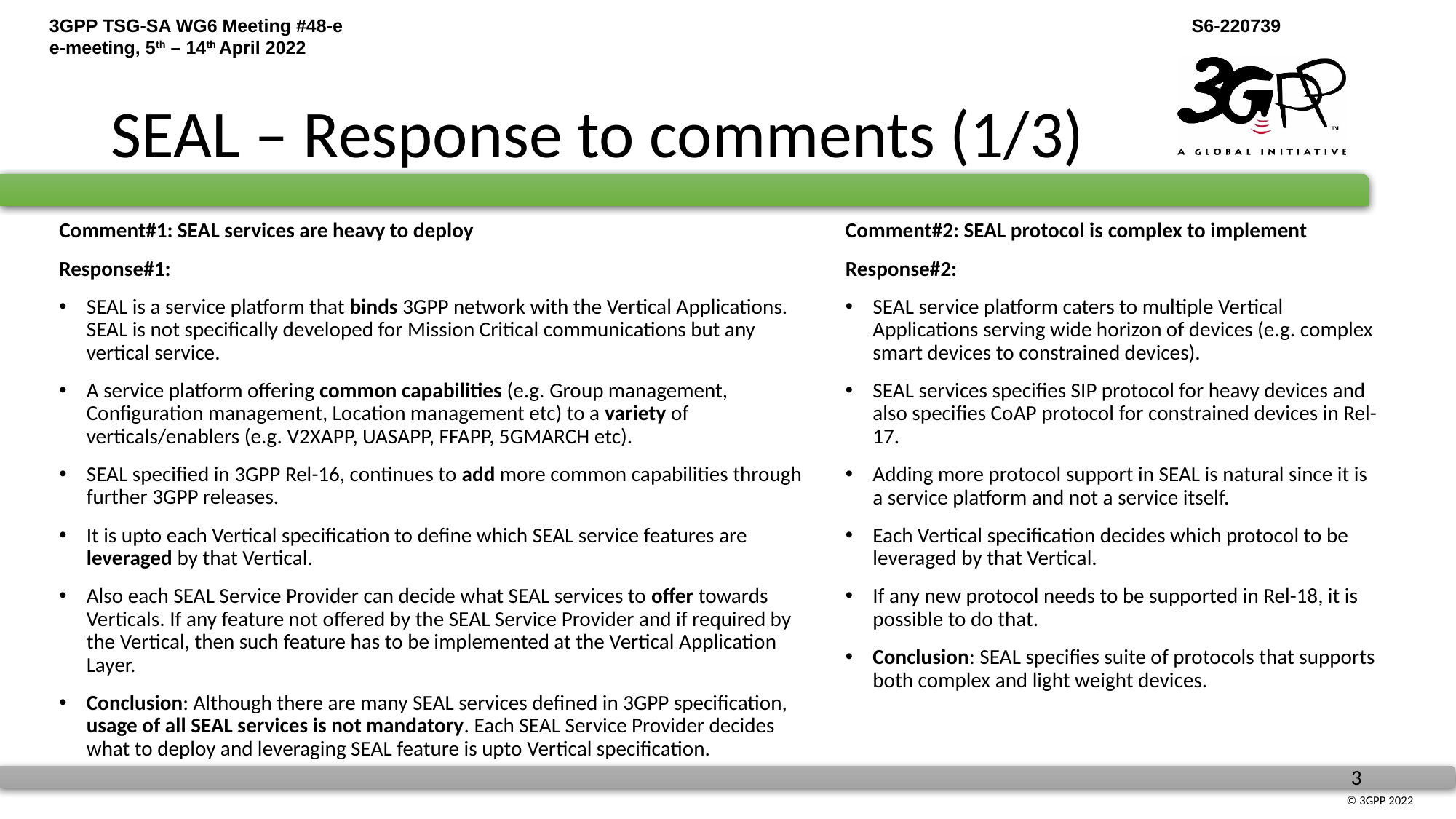

# SEAL – Response to comments (1/3)
Comment#1: SEAL services are heavy to deploy
Response#1:
SEAL is a service platform that binds 3GPP network with the Vertical Applications. SEAL is not specifically developed for Mission Critical communications but any vertical service.
A service platform offering common capabilities (e.g. Group management, Configuration management, Location management etc) to a variety of verticals/enablers (e.g. V2XAPP, UASAPP, FFAPP, 5GMARCH etc).
SEAL specified in 3GPP Rel-16, continues to add more common capabilities through further 3GPP releases.
It is upto each Vertical specification to define which SEAL service features are leveraged by that Vertical.
Also each SEAL Service Provider can decide what SEAL services to offer towards Verticals. If any feature not offered by the SEAL Service Provider and if required by the Vertical, then such feature has to be implemented at the Vertical Application Layer.
Conclusion: Although there are many SEAL services defined in 3GPP specification, usage of all SEAL services is not mandatory. Each SEAL Service Provider decides what to deploy and leveraging SEAL feature is upto Vertical specification.
Comment#2: SEAL protocol is complex to implement
Response#2:
SEAL service platform caters to multiple Vertical Applications serving wide horizon of devices (e.g. complex smart devices to constrained devices).
SEAL services specifies SIP protocol for heavy devices and also specifies CoAP protocol for constrained devices in Rel-17.
Adding more protocol support in SEAL is natural since it is a service platform and not a service itself.
Each Vertical specification decides which protocol to be leveraged by that Vertical.
If any new protocol needs to be supported in Rel-18, it is possible to do that.
Conclusion: SEAL specifies suite of protocols that supports both complex and light weight devices.